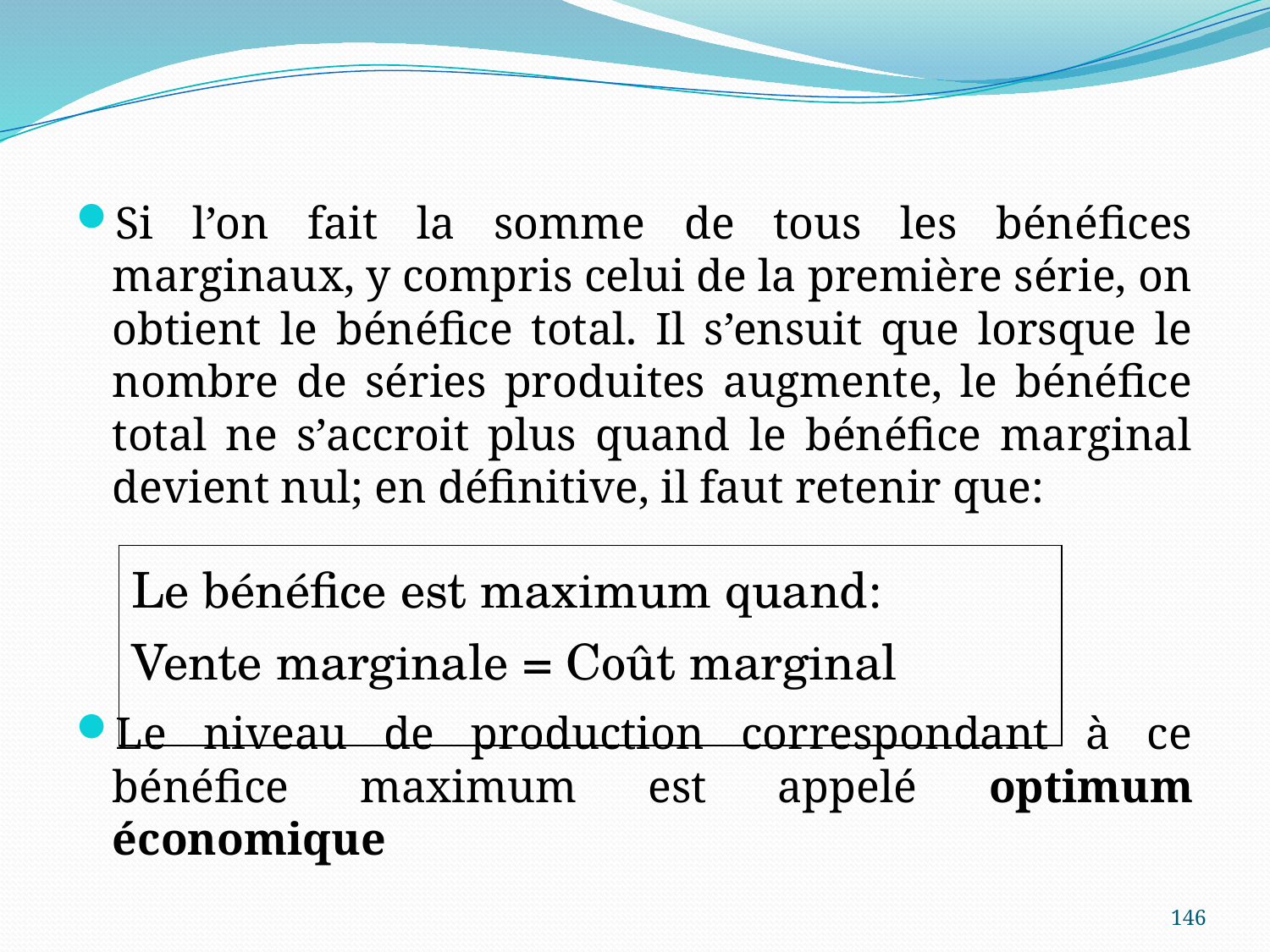

#
Si l’on fait la somme de tous les bénéfices marginaux, y compris celui de la première série, on obtient le bénéfice total. Il s’ensuit que lorsque le nombre de séries produites augmente, le bénéfice total ne s’accroit plus quand le bénéfice marginal devient nul; en définitive, il faut retenir que:

Le niveau de production correspondant à ce bénéfice maximum est appelé optimum économique

| Le bénéfice est maximum quand: Vente marginale = Coût marginal |
| --- |
146